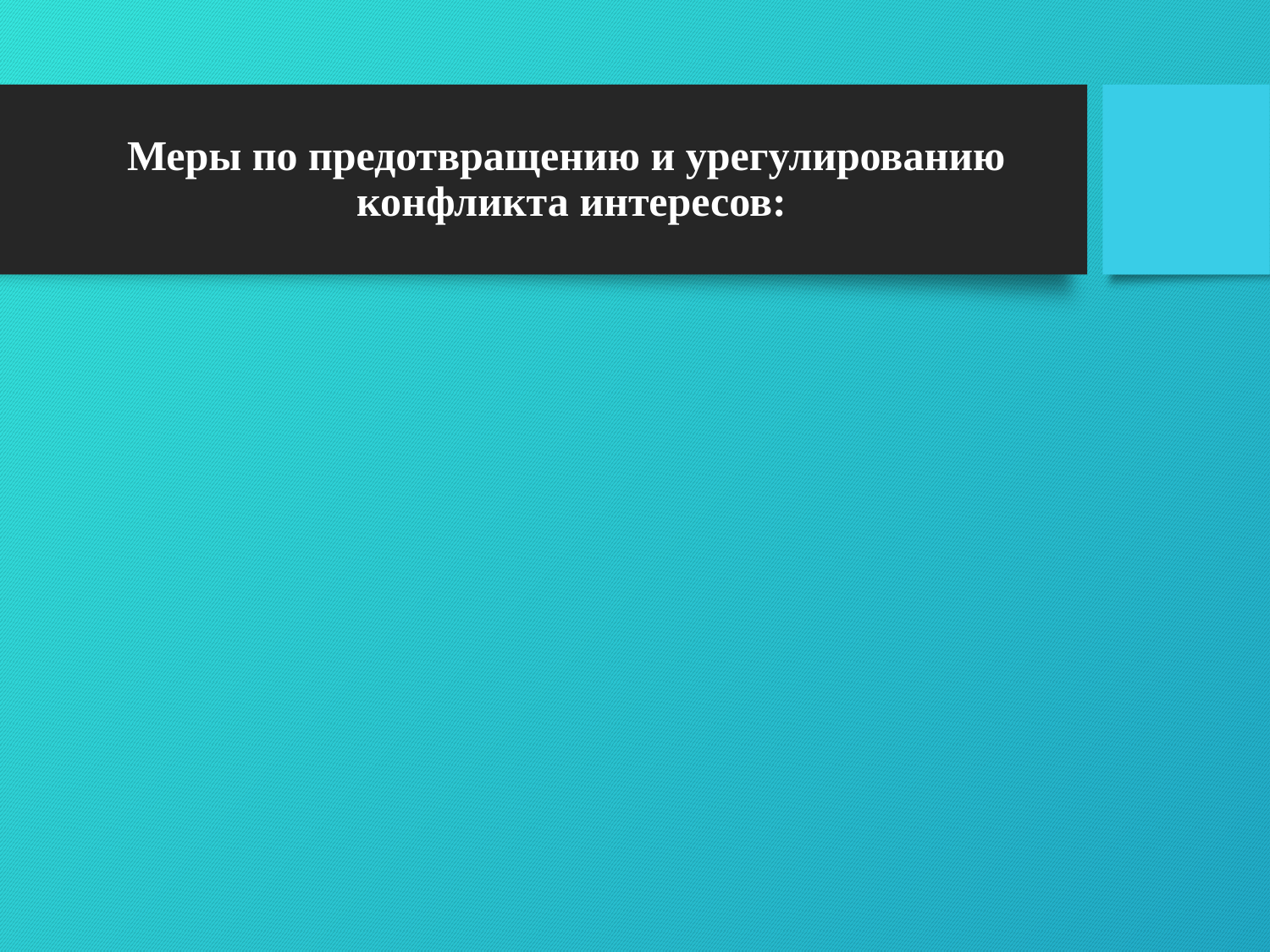

# Меры по предотвращению и урегулированию конфликта интересов: